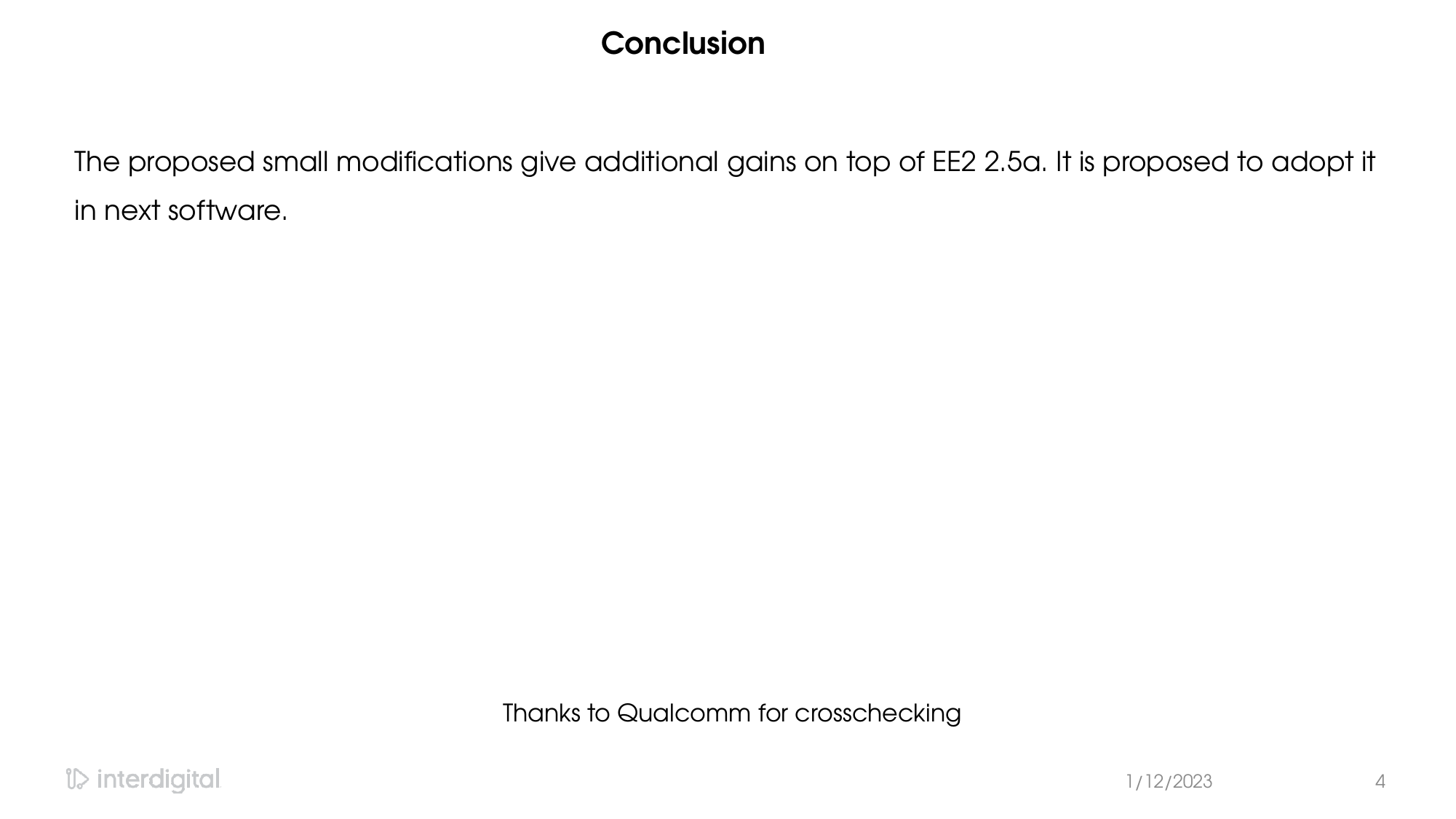

Conclusion
The proposed small modifications give additional gains on top of EE2 2.5a. It is proposed to adopt it in next software.
Thanks to Qualcomm for crosschecking

1/12/2023
4